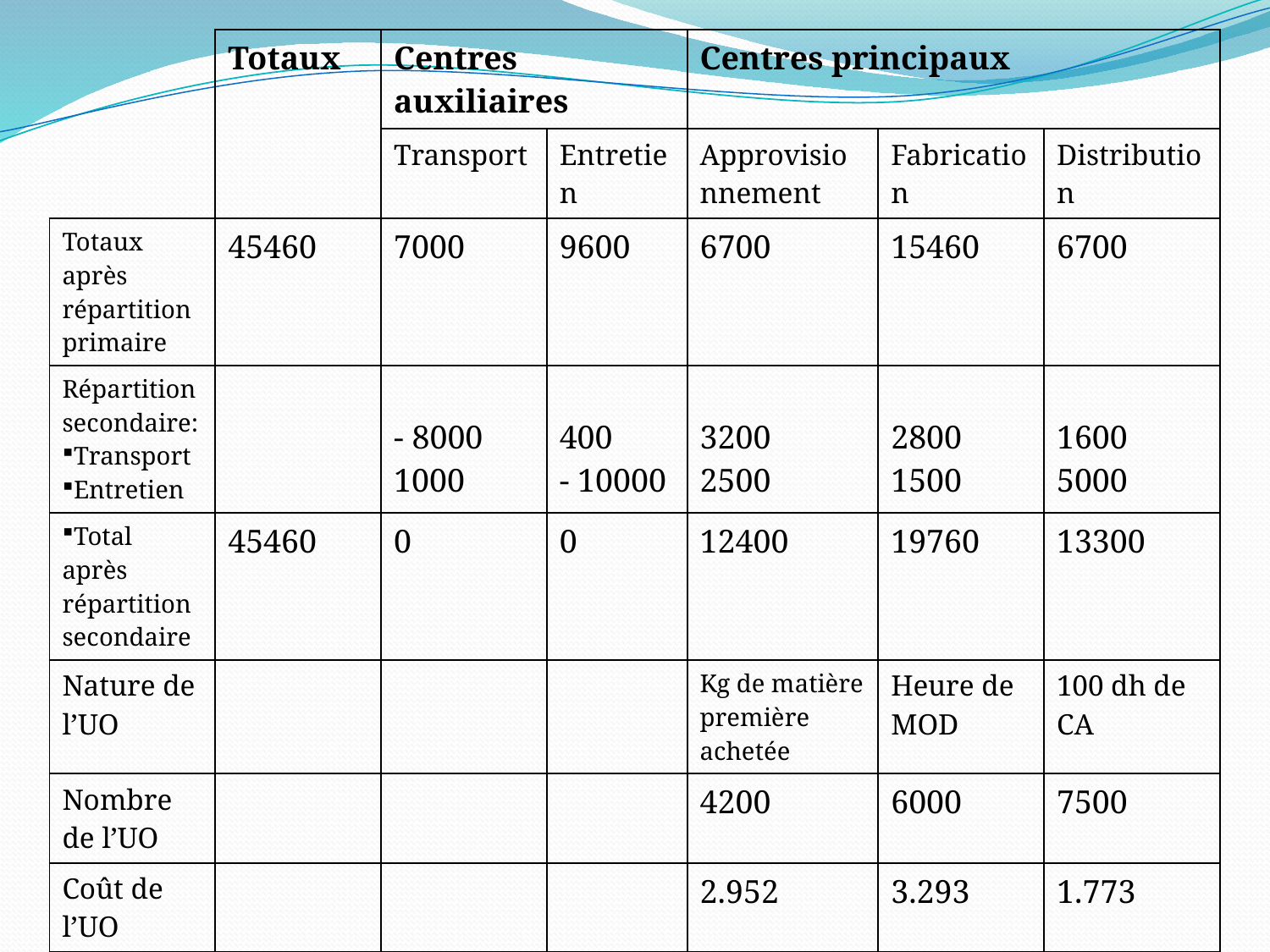

|  | Totaux | Centres auxiliaires |  | Centres principaux |  |  |
| --- | --- | --- | --- | --- | --- | --- |
|  |  | Transport | Entretien | Approvisionnement | Fabrication | Distribution |
| Totaux après répartition primaire | 45460 | 7000 | 9600 | 6700 | 15460 | 6700 |
| Répartition secondaire: Transport Entretien |  | - 8000 1000 | 400 - 10000 | 3200 2500 | 2800 1500 | 1600 5000 |
| Total après répartition secondaire | 45460 | 0 | 0 | 12400 | 19760 | 13300 |
| Nature de l’UO |  |  |  | Kg de matière première achetée | Heure de MOD | 100 dh de CA |
| Nombre de l’UO |  |  |  | 4200 | 6000 | 7500 |
| Coût de l’UO |  |  |  | 2.952 | 3.293 | 1.773 |